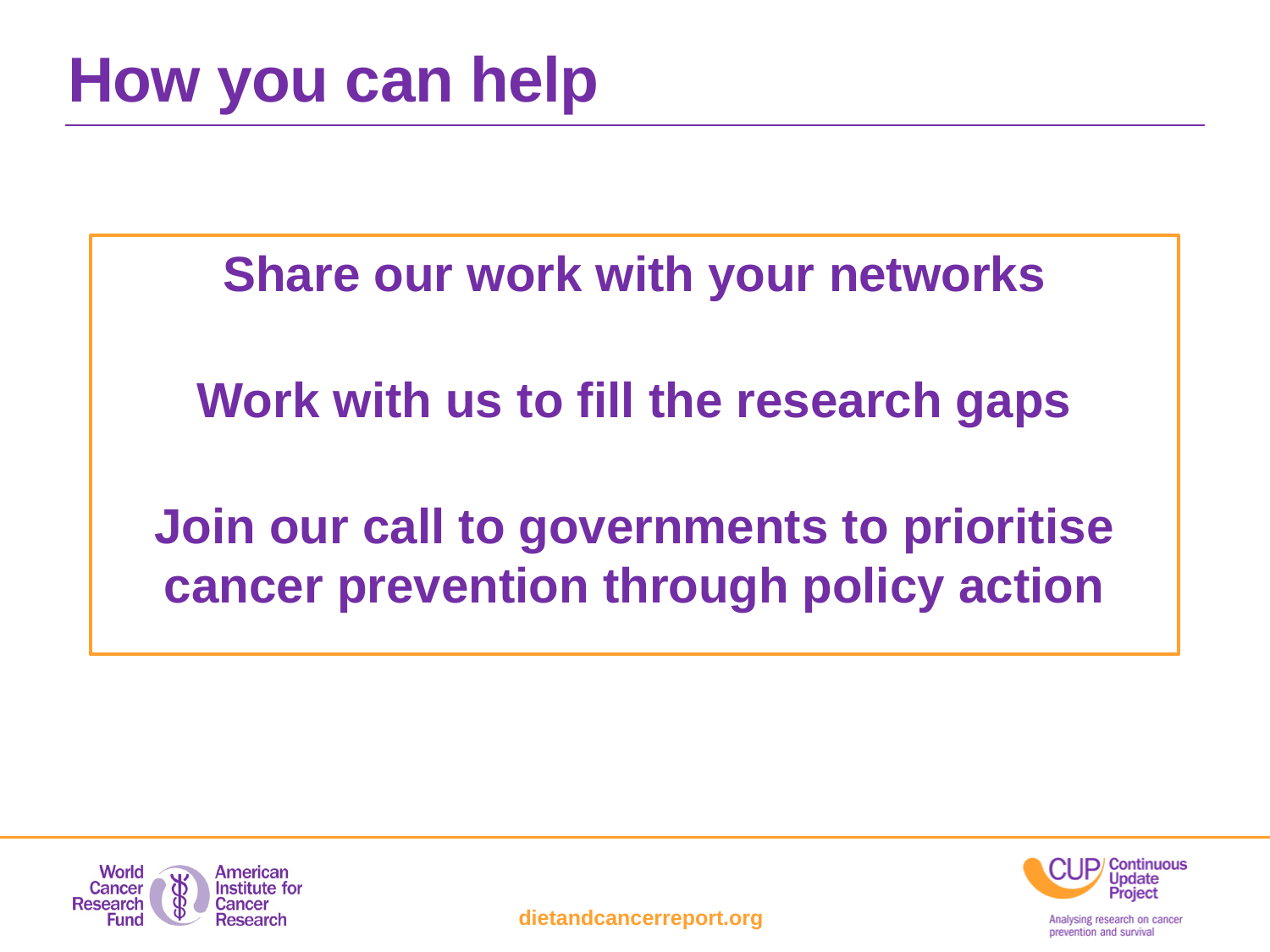

How you can help
Share our work with your networks
Work with us to fill the research gaps
Join our call to governments to prioritise cancer prevention through policy action